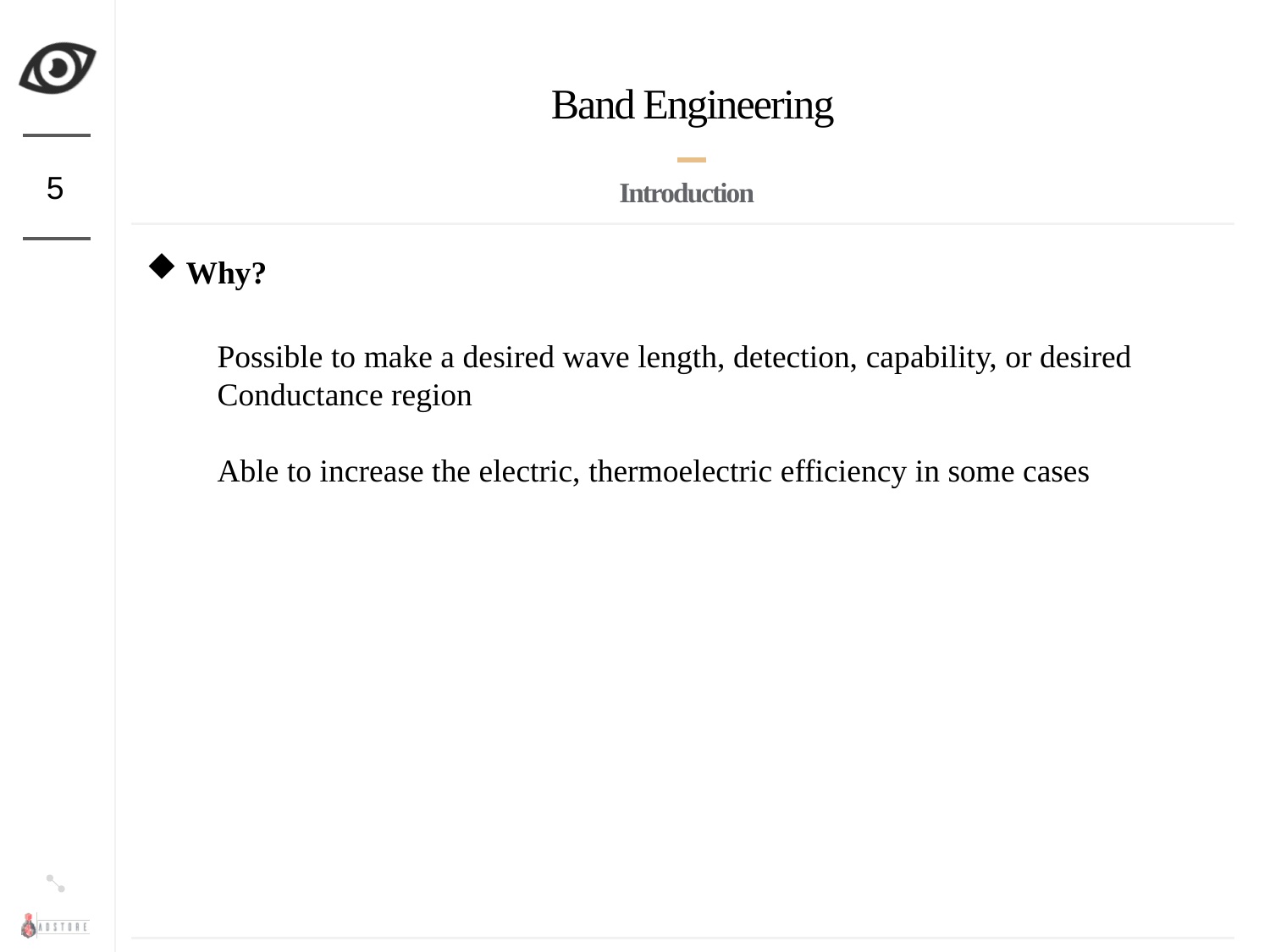

# Band Engineering
5
Introduction
Why?
Possible to make a desired wave length, detection, capability, or desired
Conductance region

Able to increase the electric, thermoelectric efficiency in some cases